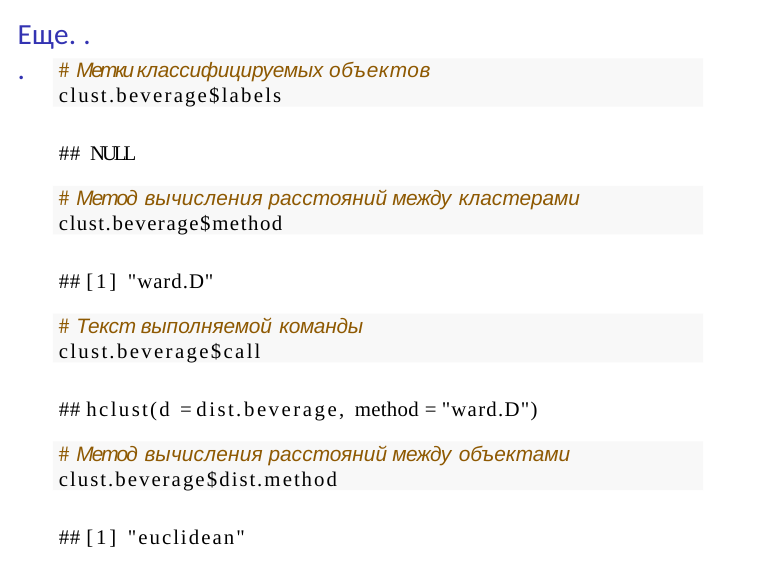

# Еще. . .
# Метки классифицируемых объектов
clust.beverage$labels
## NULL
# Метод вычисления расстояний между кластерами
clust.beverage$method
## [1] "ward.D"
# Текст выполняемой команды
clust.beverage$call
## hclust(d = dist.beverage, method = "ward.D")
# Метод вычисления расстояний между объектами
clust.beverage$dist.method
## [1] "euclidean"